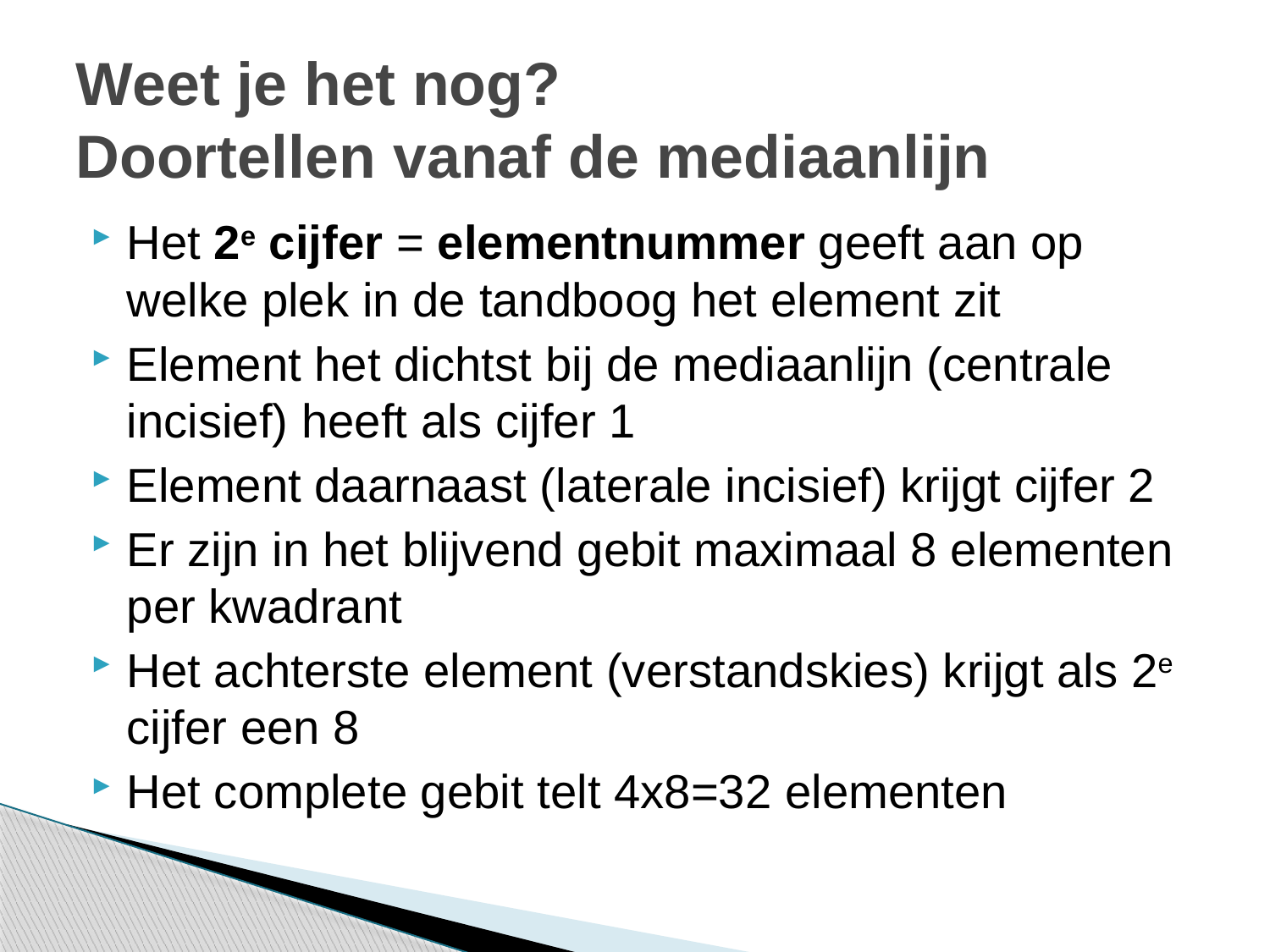

# Weet je het nog? Doortellen vanaf de mediaanlijn
Het 2e cijfer = elementnummer geeft aan op welke plek in de tandboog het element zit
Element het dichtst bij de mediaanlijn (centrale incisief) heeft als cijfer 1
Element daarnaast (laterale incisief) krijgt cijfer 2
Er zijn in het blijvend gebit maximaal 8 elementen per kwadrant
Het achterste element (verstandskies) krijgt als 2e cijfer een 8
Het complete gebit telt 4x8=32 elementen